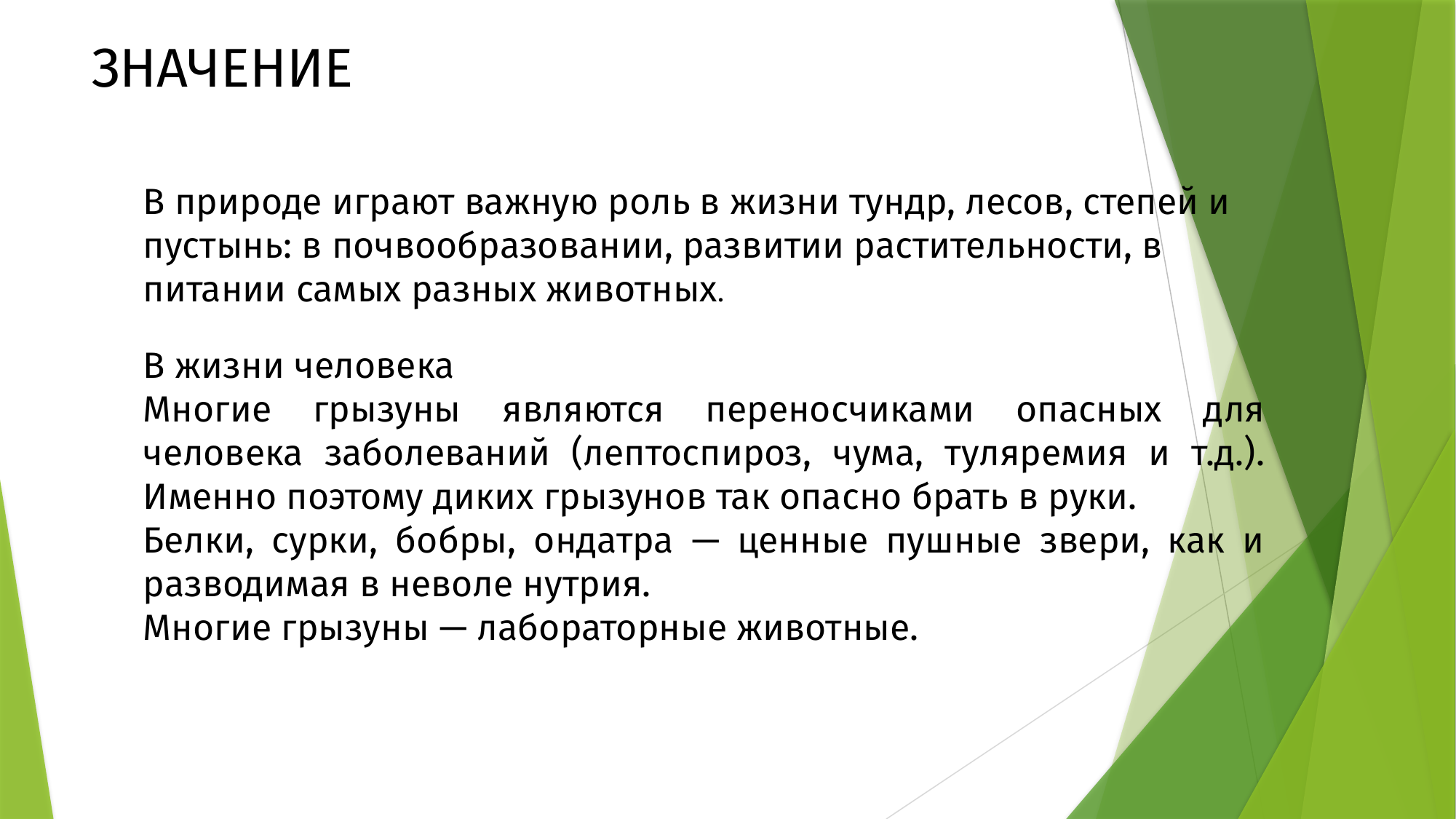

# ЗНАЧЕНИЕ
В природе играют важную роль в жизни тундр, лесов, степей и пустынь: в почвообразовании, развитии растительности, в питании самых разных животных.

В жизни человека
Многие грызуны являются переносчиками опасных для человека заболеваний (лептоспироз, чума, туляремия и т.д.). Именно поэтому диких грызунов так опасно брать в руки.
Белки, сурки, бобры, ондатра — ценные пушные звери, как и разводимая в неволе нутрия.
Многие грызуны — лабораторные животные.